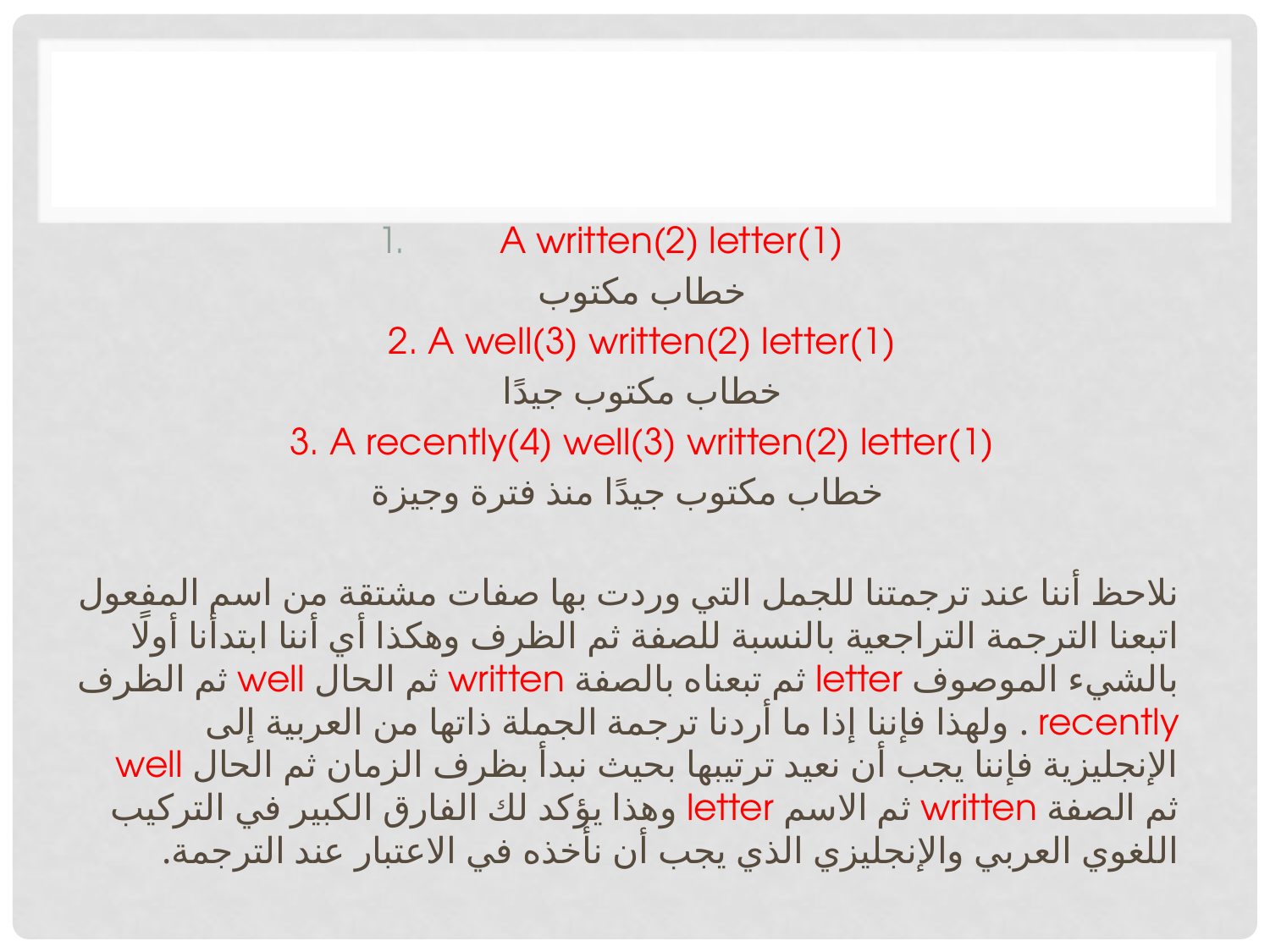

A written(2) letter(1)
خطاب مكتوب
2. A well(3) written(2) letter(1)
خطاب مكتوب جيدًا
3. A recently(4) well(3) written(2) letter(1)
خطاب مكتوب جيدًا منذ فترة وجيزة

نلاحظ أننا عند ترجمتنا للجمل التي وردت بها صفات مشتقة من اسم المفعول اتبعنا الترجمة التراجعية بالنسبة للصفة ثم الظرف وهكذا أي أننا ابتدأنا أولًا بالشيء الموصوف letter ثم تبعناه بالصفة written ثم الحال well ثم الظرف recently . ولهذا فإننا إذا ما أردنا ترجمة الجملة ذاتها من العربية إلى الإنجليزية فإننا يجب أن نعيد ترتيبها بحيث نبدأ بظرف الزمان ثم الحال well ثم الصفة written ثم الاسم letter وهذا يؤكد لك الفارق الكبير في التركيب اللغوي العربي والإنجليزي الذي يجب أن نأخذه في الاعتبار عند الترجمة.